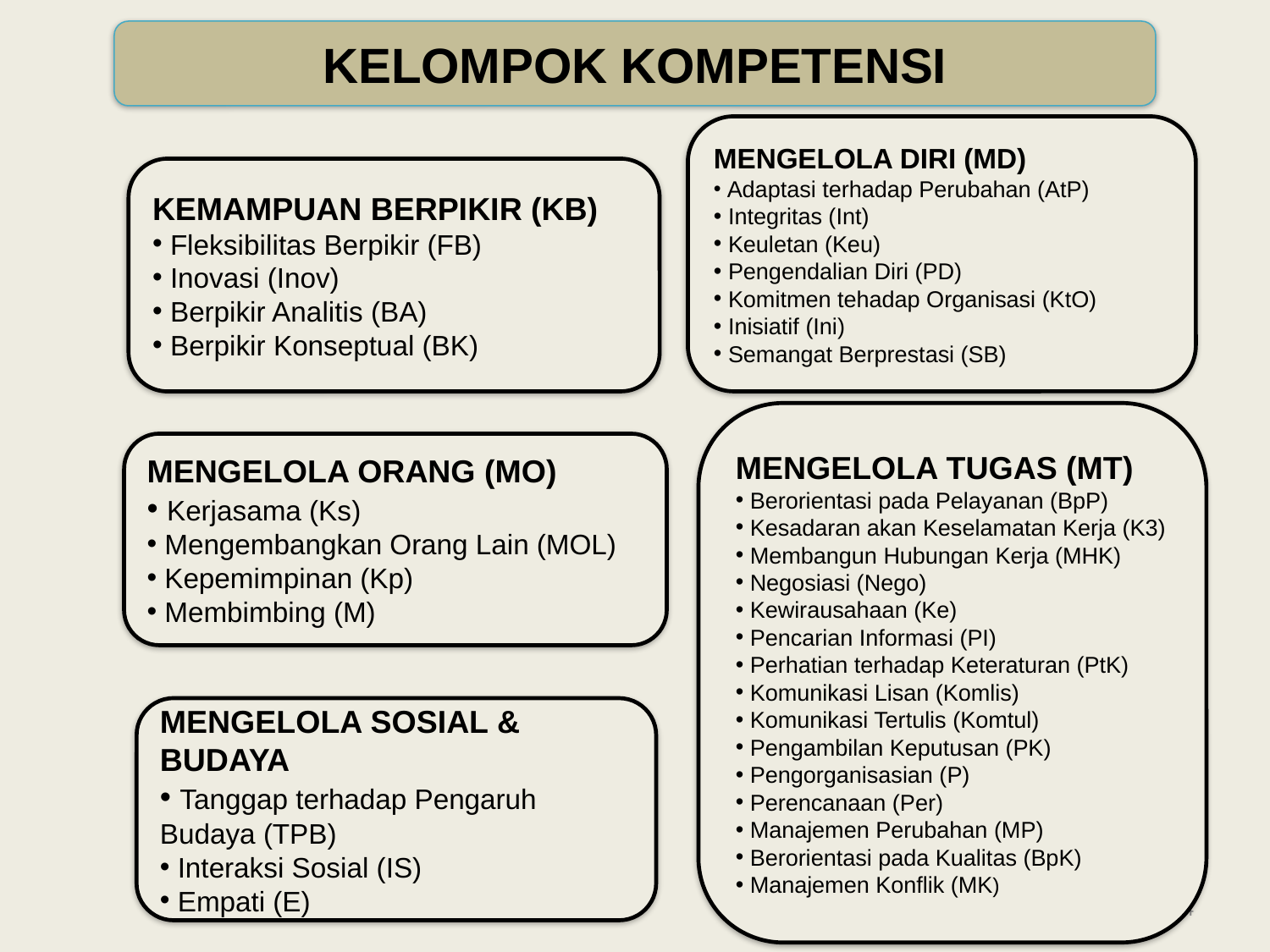

KELOMPOK KOMPETENSI
MENGELOLA DIRI (MD)
 Adaptasi terhadap Perubahan (AtP)
 Integritas (Int)
 Keuletan (Keu)
 Pengendalian Diri (PD)
 Komitmen tehadap Organisasi (KtO)
 Inisiatif (Ini)
 Semangat Berprestasi (SB)
KEMAMPUAN BERPIKIR (KB)
 Fleksibilitas Berpikir (FB)
 Inovasi (Inov)
 Berpikir Analitis (BA)
 Berpikir Konseptual (BK)
MENGELOLA TUGAS (MT)
 Berorientasi pada Pelayanan (BpP)
 Kesadaran akan Keselamatan Kerja (K3)
 Membangun Hubungan Kerja (MHK)
 Negosiasi (Nego)
 Kewirausahaan (Ke)
 Pencarian Informasi (PI)
 Perhatian terhadap Keteraturan (PtK)
 Komunikasi Lisan (Komlis)
 Komunikasi Tertulis (Komtul)
 Pengambilan Keputusan (PK)
 Pengorganisasian (P)
 Perencanaan (Per)
 Manajemen Perubahan (MP)
 Berorientasi pada Kualitas (BpK)
 Manajemen Konflik (MK)
MENGELOLA ORANG (MO)
 Kerjasama (Ks)
 Mengembangkan Orang Lain (MOL)
 Kepemimpinan (Kp)
 Membimbing (M)
MENGELOLA SOSIAL & BUDAYA
 Tanggap terhadap Pengaruh Budaya (TPB)
 Interaksi Sosial (IS)
 Empati (E)
34